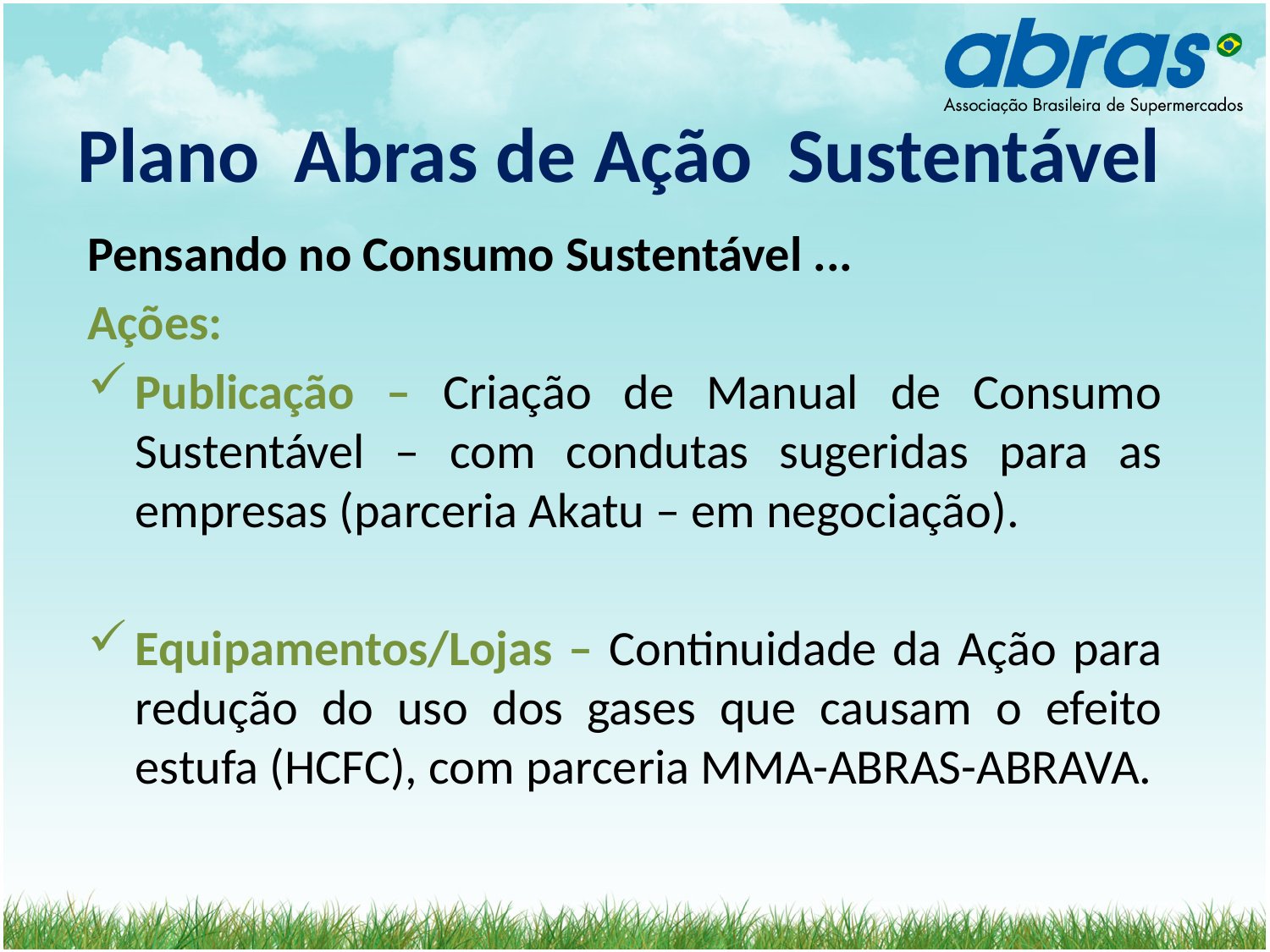

# Plano  Abras de Ação  Sustentável

Pensando no Consumo Sustentável ...
Ações:
Publicação – Criação de Manual de Consumo Sustentável – com condutas sugeridas para as empresas (parceria Akatu – em negociação).

Equipamentos/Lojas – Continuidade da Ação para redução do uso dos gases que causam o efeito estufa (HCFC), com parceria MMA-ABRAS-ABRAVA.